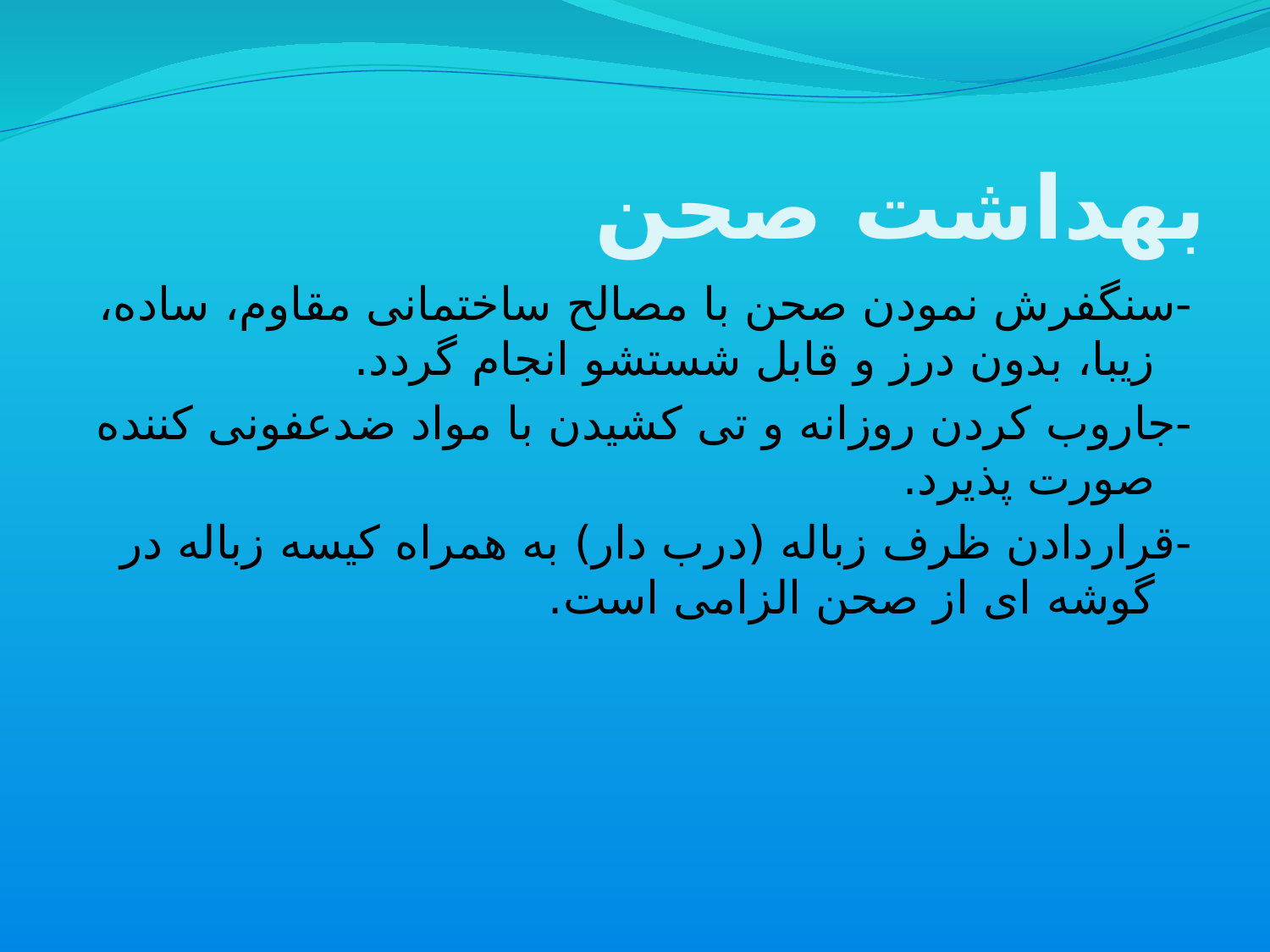

# بهداشت صحن
-سنگفرش نمودن صحن با مصالح ساختمانی مقاوم، ساده، زیبا، بدون درز و قابل شستشو انجام گردد.
-جاروب کردن روزانه و تی کشیدن با مواد ضدعفونی کننده صورت پذیرد.
-قراردادن ظرف زباله (درب دار) به همراه کیسه زباله در گوشه ای از صحن الزامی است.